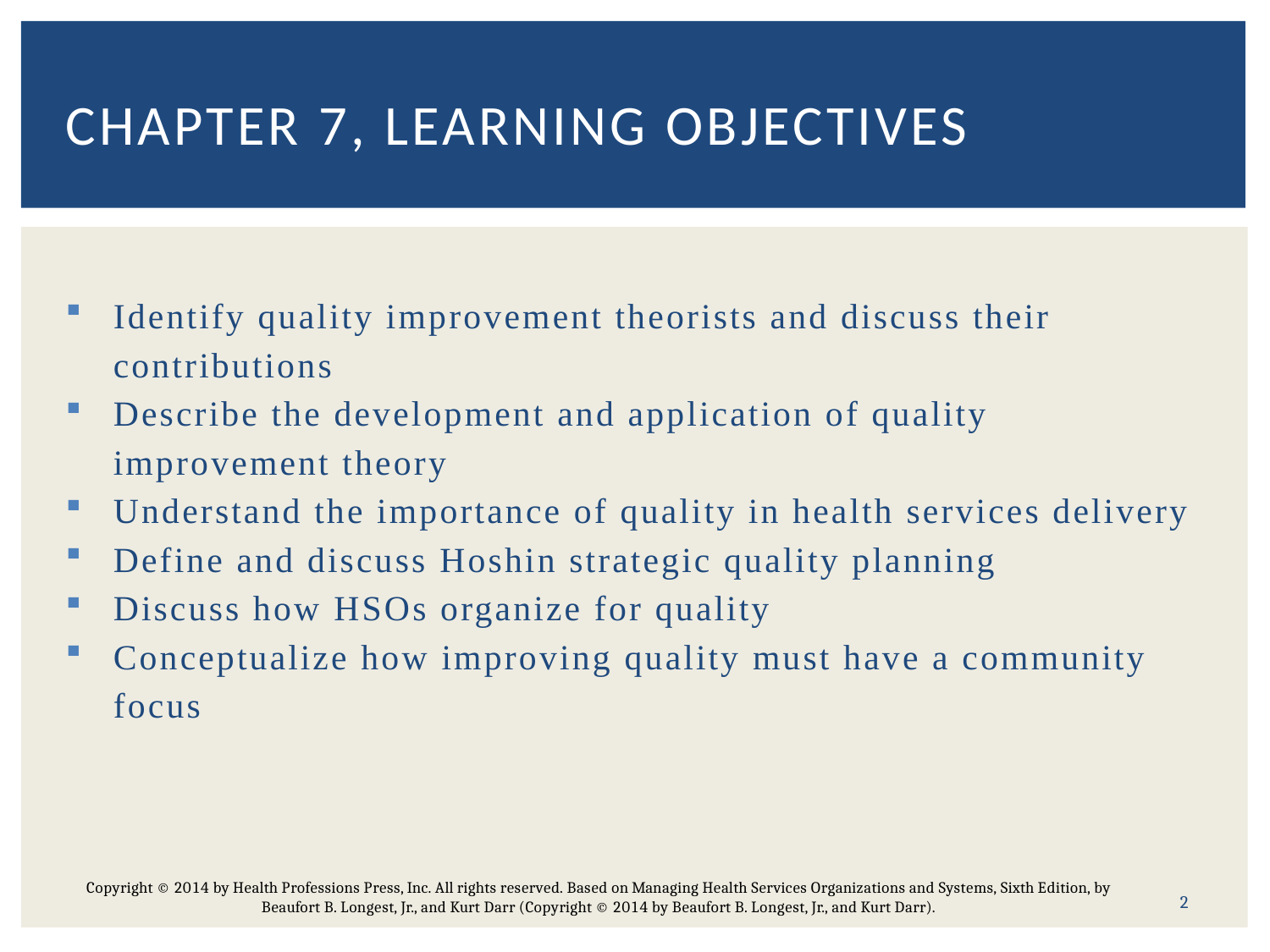

# Chapter 7, Learning objectives

Identify quality improvement theorists and discuss their contributions
Describe the development and application of quality improvement theory
Understand the importance of quality in health services delivery
Define and discuss Hoshin strategic quality planning
Discuss how HSOs organize for quality
Conceptualize how improving quality must have a community focus

2